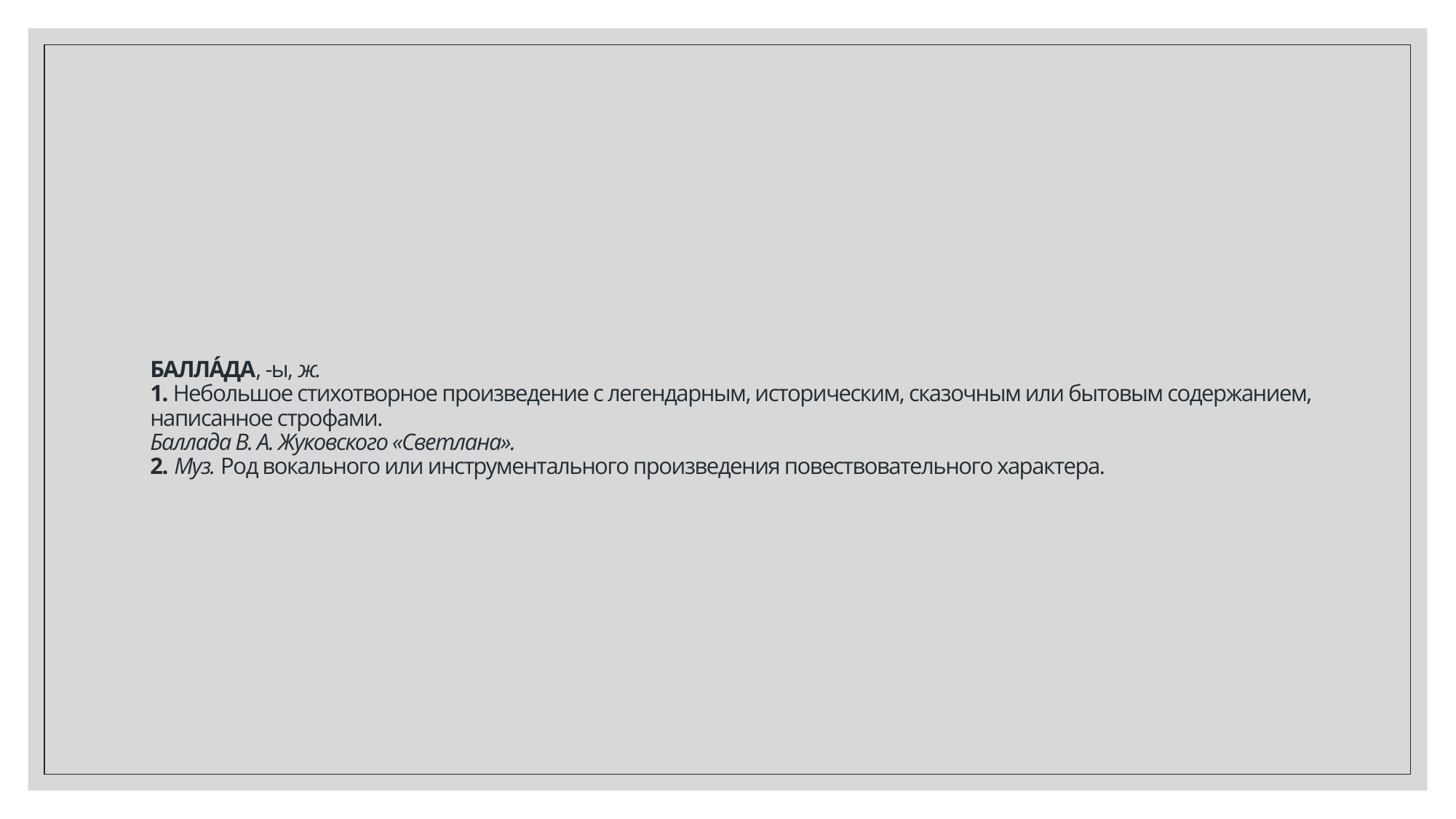

# БАЛЛА́ДА, -ы, ж. 1. Небольшое стихотворное произведение с легендарным, историческим, сказочным или бытовым содержанием, написанное строфами.  Баллада В. А. Жуковского «Светлана». 2. Муз. Род вокального или инструментального произведения повествовательного характера.